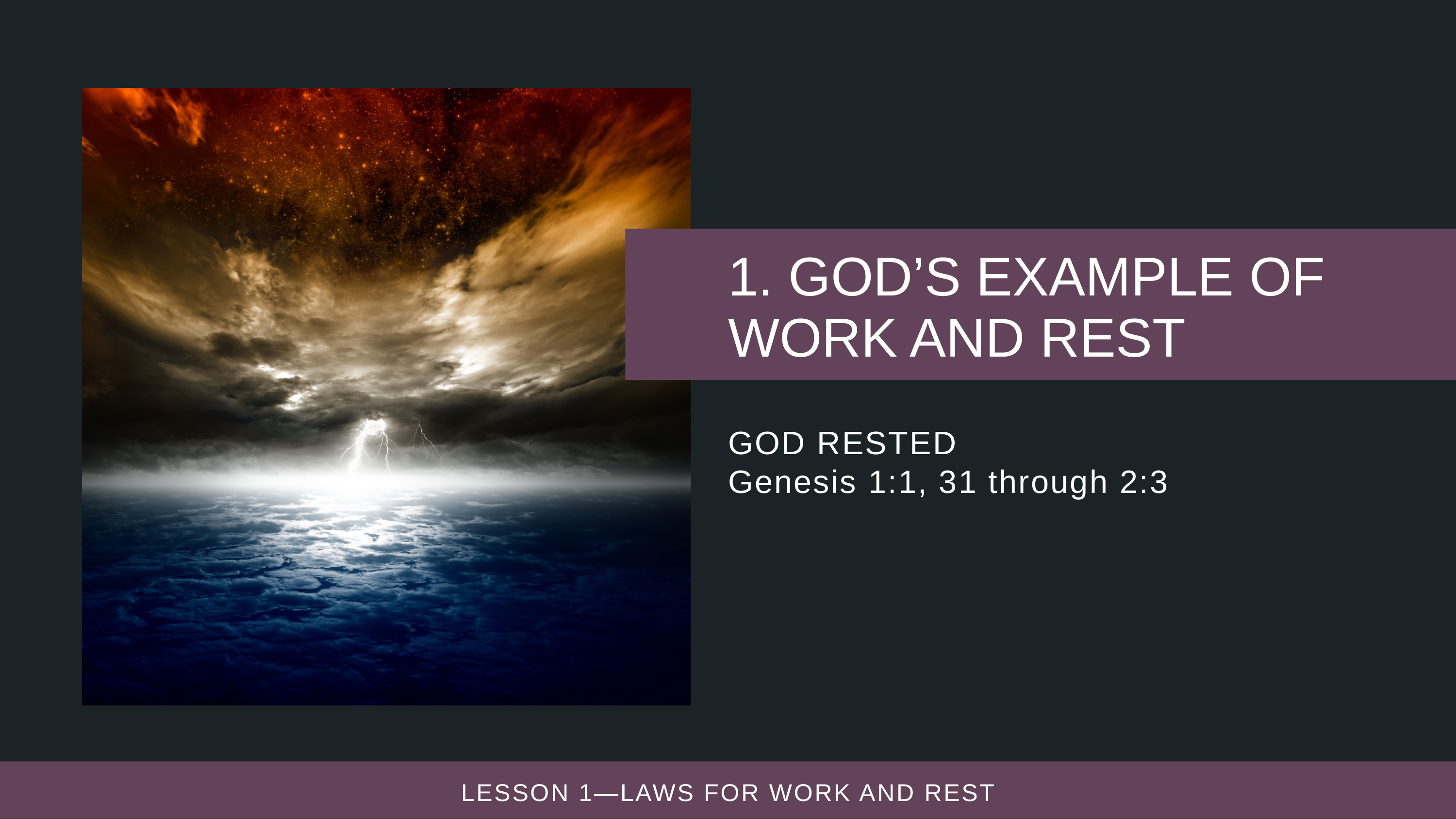

GOD RESTED
Genesis 1:1, 31 through 2:3